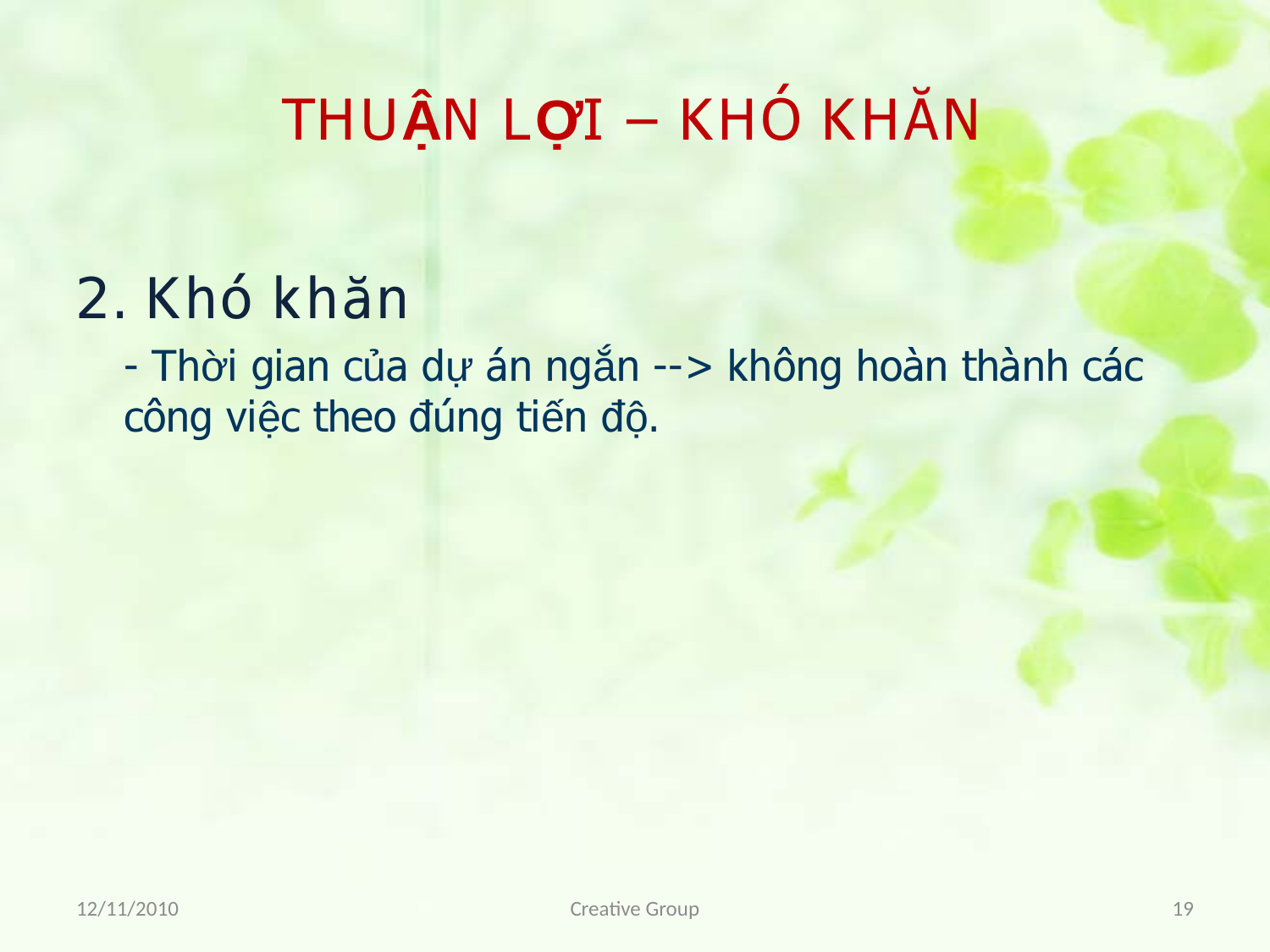

# THUẬN LỢI – KHÓ KHĂN
2. Khó khăn
	- Thời gian của dự án ngắn --> không hoàn thành các công việc theo đúng tiến độ.

12/11/2010
Creative Group
19